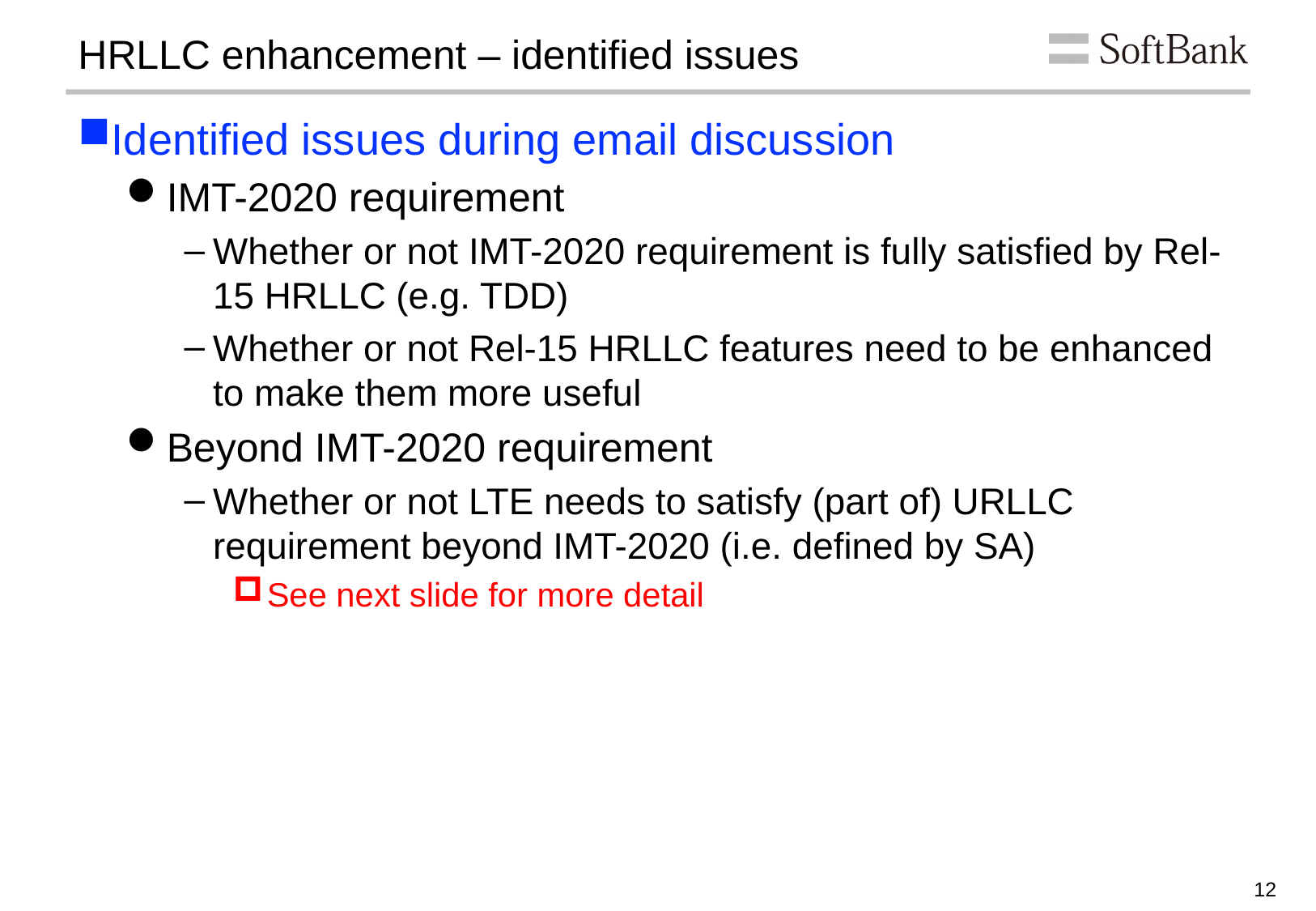

# HRLLC enhancement – identified issues
Identified issues during email discussion
IMT-2020 requirement
Whether or not IMT-2020 requirement is fully satisfied by Rel-15 HRLLC (e.g. TDD)
Whether or not Rel-15 HRLLC features need to be enhanced to make them more useful
Beyond IMT-2020 requirement
Whether or not LTE needs to satisfy (part of) URLLC requirement beyond IMT-2020 (i.e. defined by SA)
See next slide for more detail